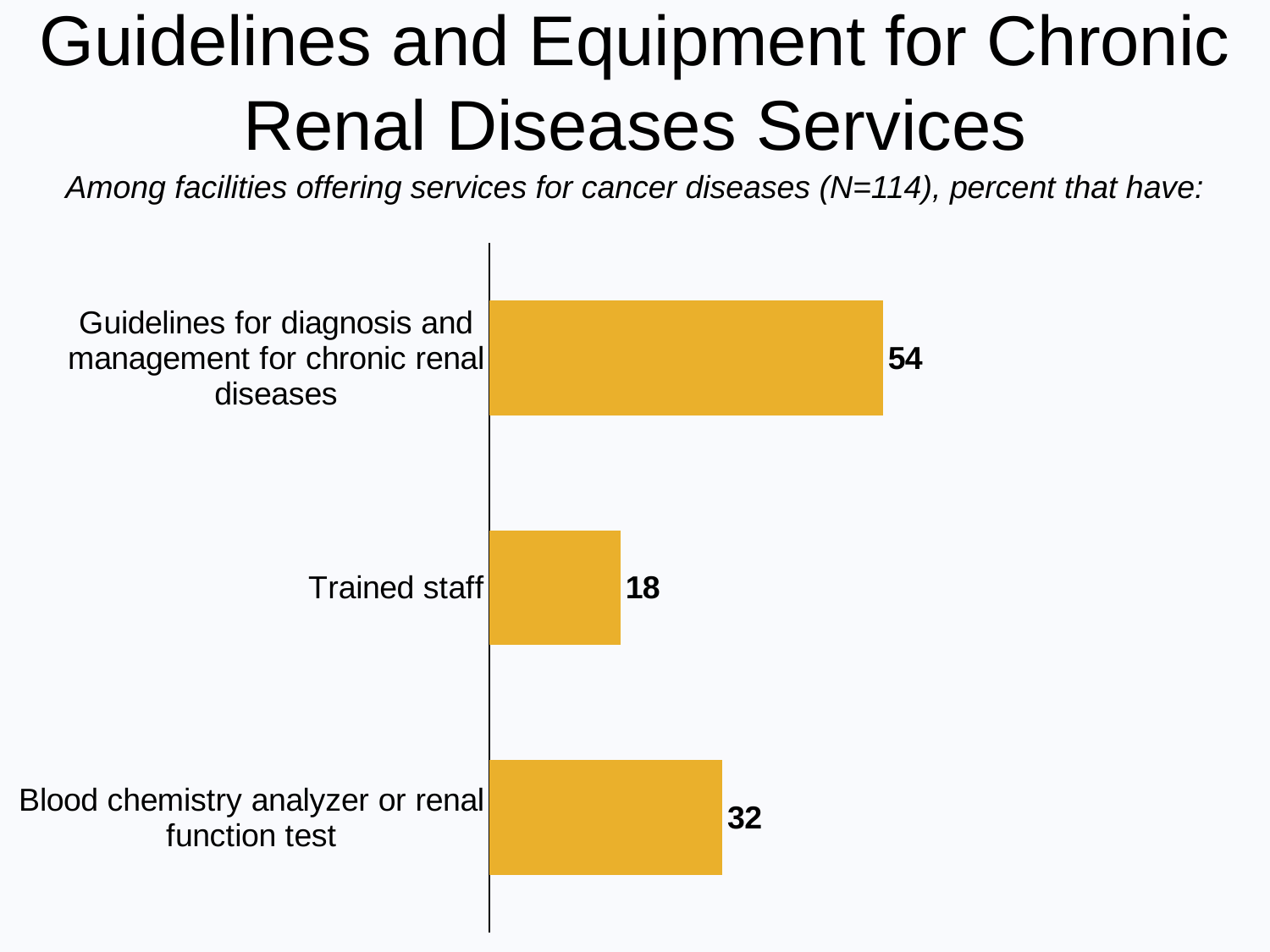

Guidelines and Equipment for Chronic Renal Diseases Services
Among facilities offering services for cancer diseases (N=114), percent that have:

### Chart

| Category | Column2 |
|---|---|
| Blood chemistry analyzer or renal function test | 32.0 |
| Trained staff | 18.0 |
| Guidelines for diagnosis and management for chronic renal diseases | 54.0 |